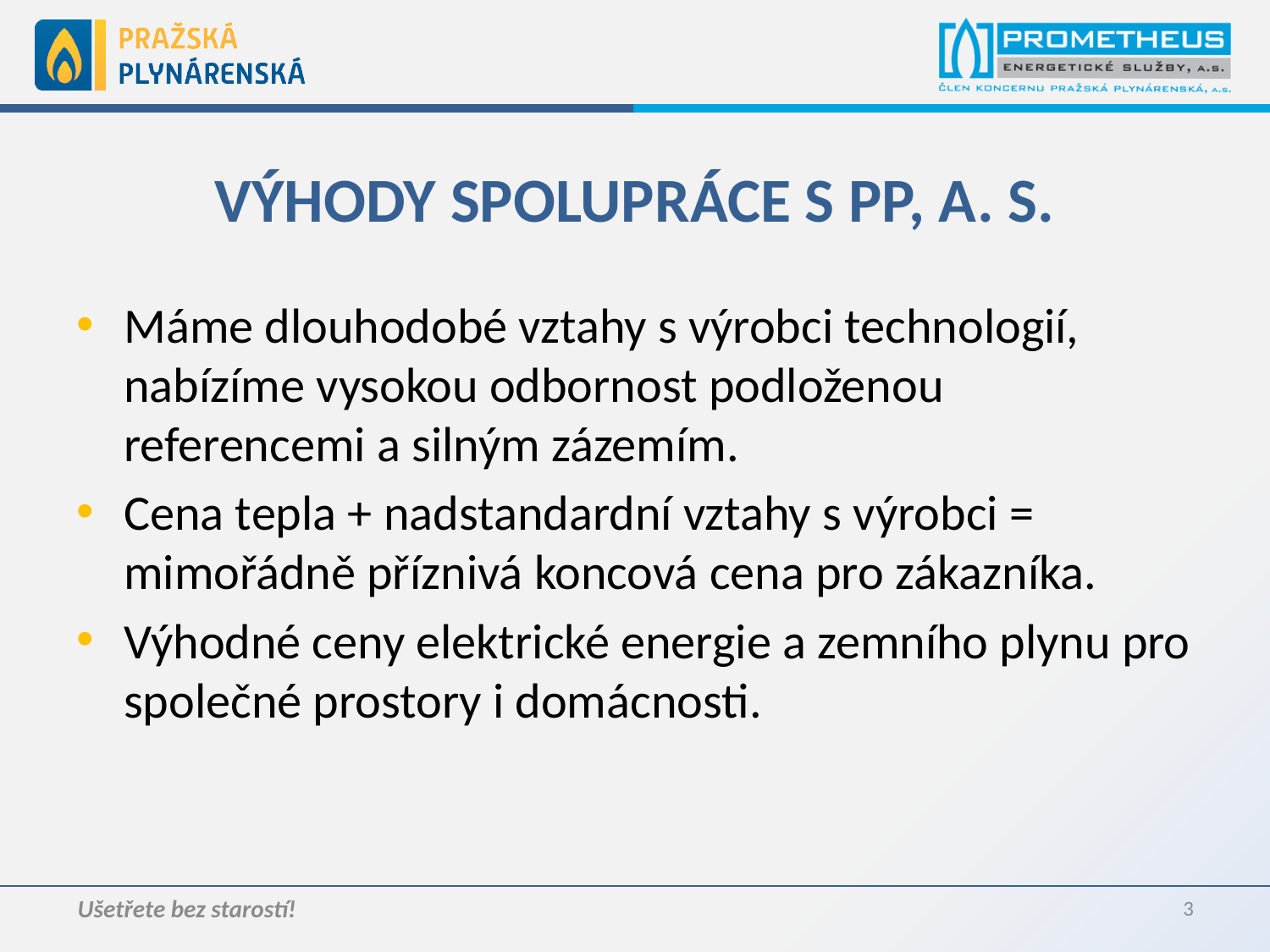

# Výhody spolupráce S PP, a. s.
Máme dlouhodobé vztahy s výrobci technologií, nabízíme vysokou odbornost podloženou referencemi a silným zázemím.
Cena tepla + nadstandardní vztahy s výrobci = mimořádně příznivá koncová cena pro zákazníka.
Výhodné ceny elektrické energie a zemního plynu pro společné prostory i domácnosti.

Ušetřete bez starostí!
3